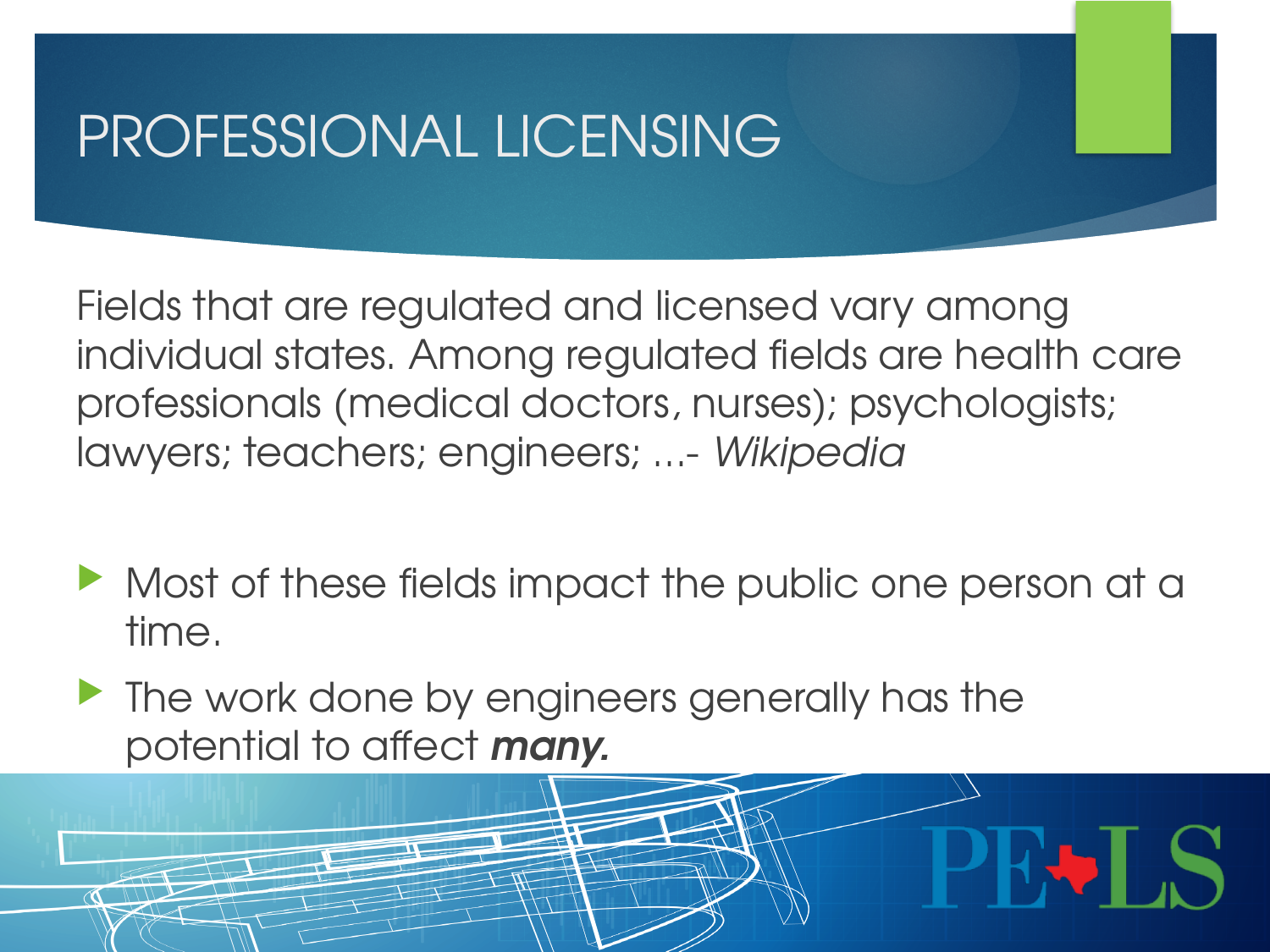

# Professional Licensing
Fields that are regulated and licensed vary among individual states. Among regulated fields are health care professionals (medical doctors, nurses); psychologists; lawyers; teachers; engineers; …- Wikipedia

Most of these fields impact the public one person at a time.
The work done by engineers generally has the potential to affect many.